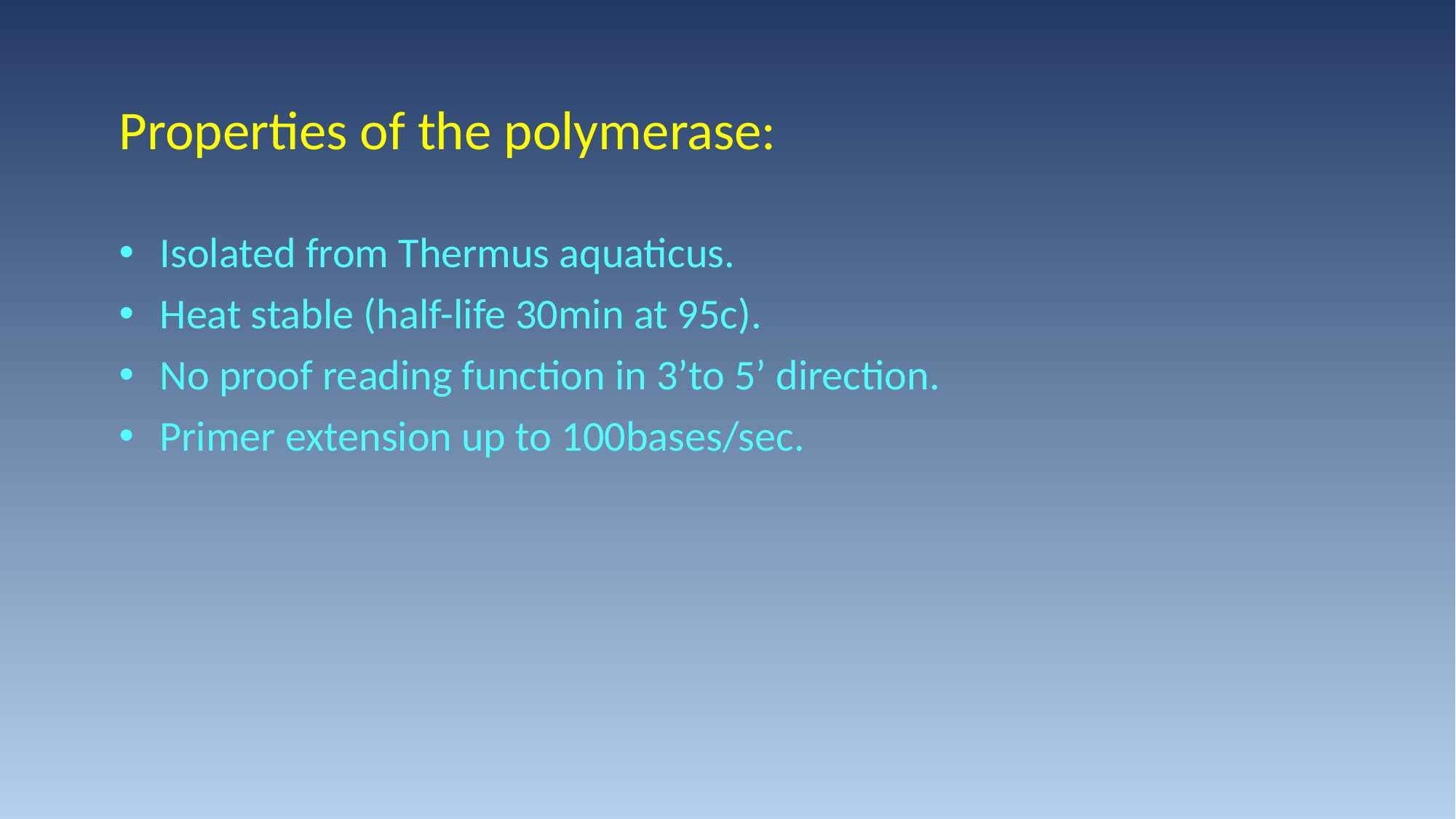

Properties of the polymerase:

Isolated from Thermus aquaticus.
Heat stable (half-life 30min at 95c).
No proof reading function in 3’to 5’ direction.
Primer extension up to 100bases/sec.